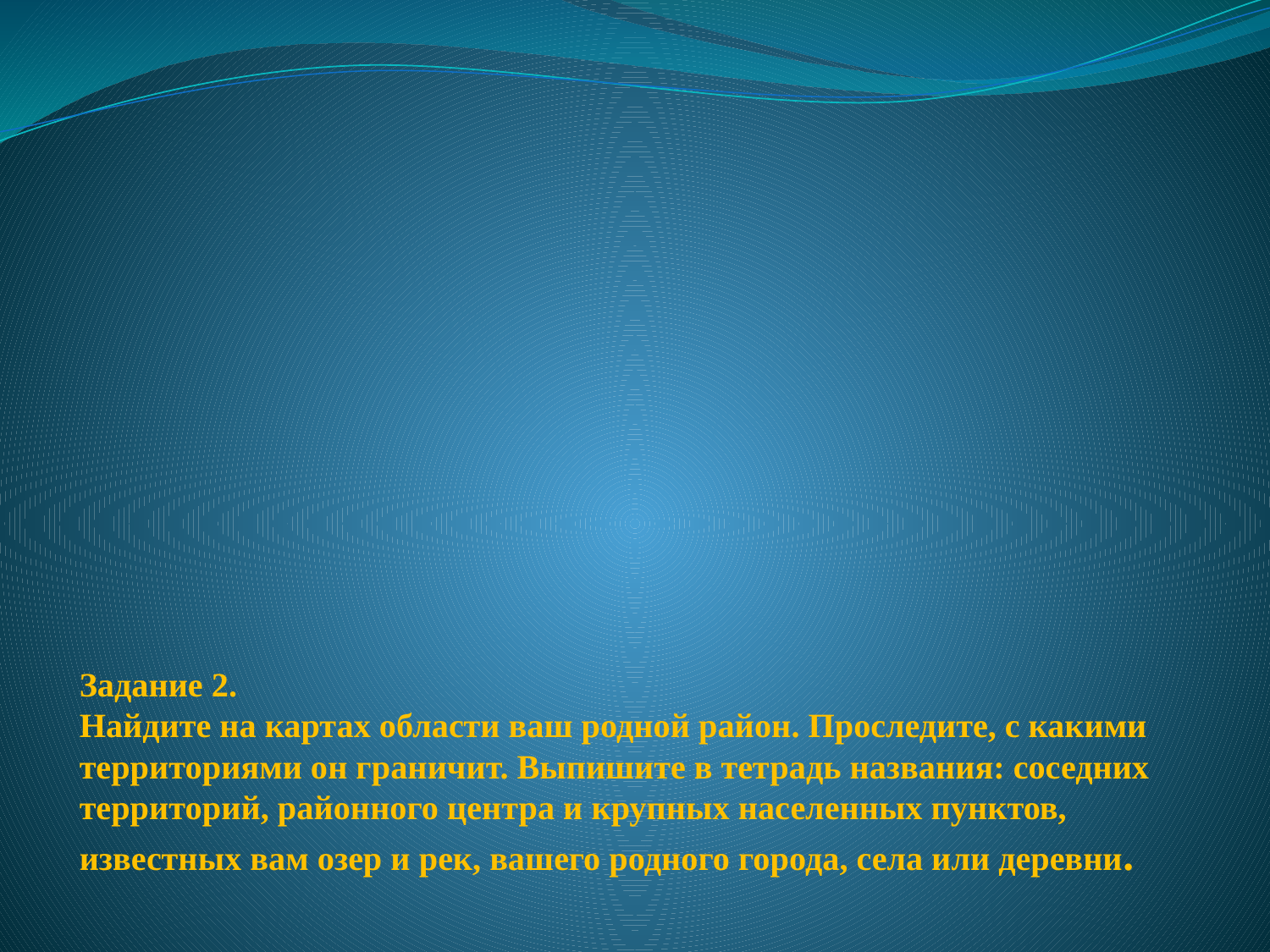

# Задание 2. Найдите на картах области ваш родной район. Проследите, с какими территориями он граничит. Выпишите в тетрадь названия: соседних территорий, районного центра и крупных населенных пунктов, известных вам озер и рек, вашего родного города, села или деревни.